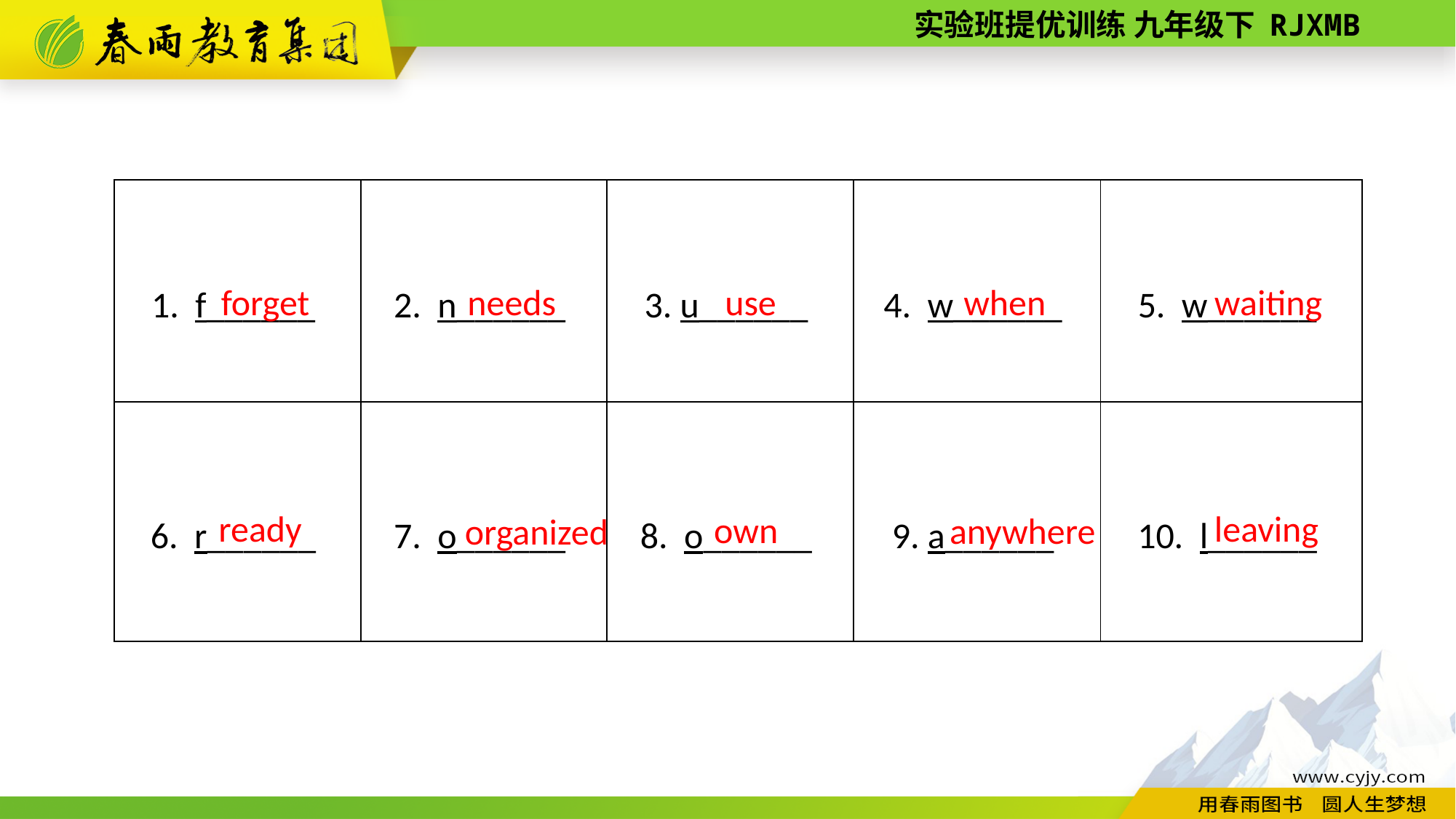

| 1. f\_\_\_\_\_\_ | 2. n\_\_\_\_\_\_ | 3. u\_\_\_\_\_\_ | 4. w\_\_\_\_\_\_ | 5. w\_\_\_\_\_\_ |
| --- | --- | --- | --- | --- |
| 6. r\_\_\_\_\_\_ | 7. o\_\_\_\_\_\_ | 8. o\_\_\_\_\_\_ | 9. a\_\_\_\_\_\_ | 10. l\_\_\_\_\_\_ |
forget
needs
use
when
waiting
leaving
 ready
 own
anywhere
organized